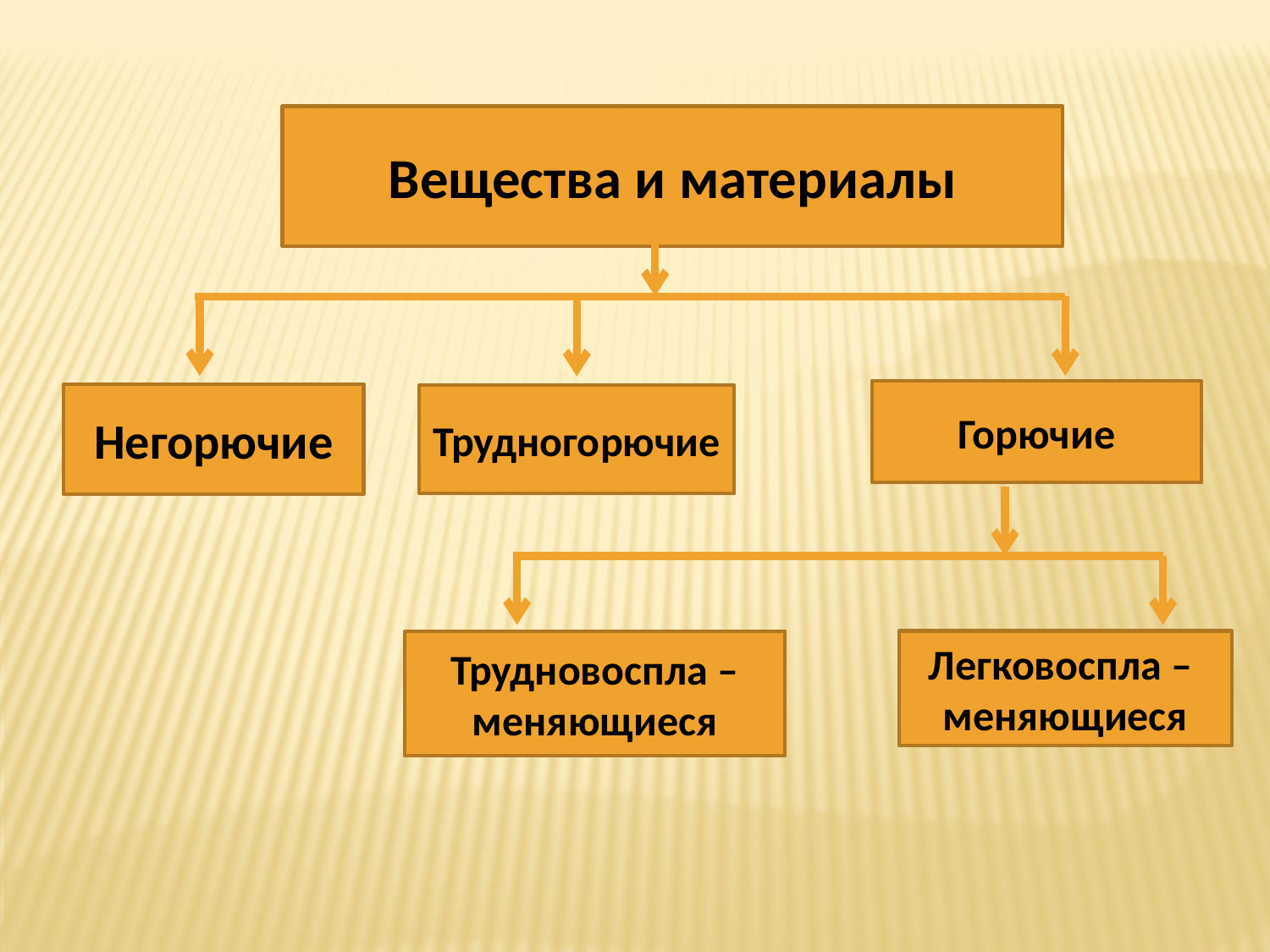

Вещества и материалы
Горючие
Негорючие
Трудногорючие
Легковоспла –
меняющиеся
Трудновоспла –
меняющиеся